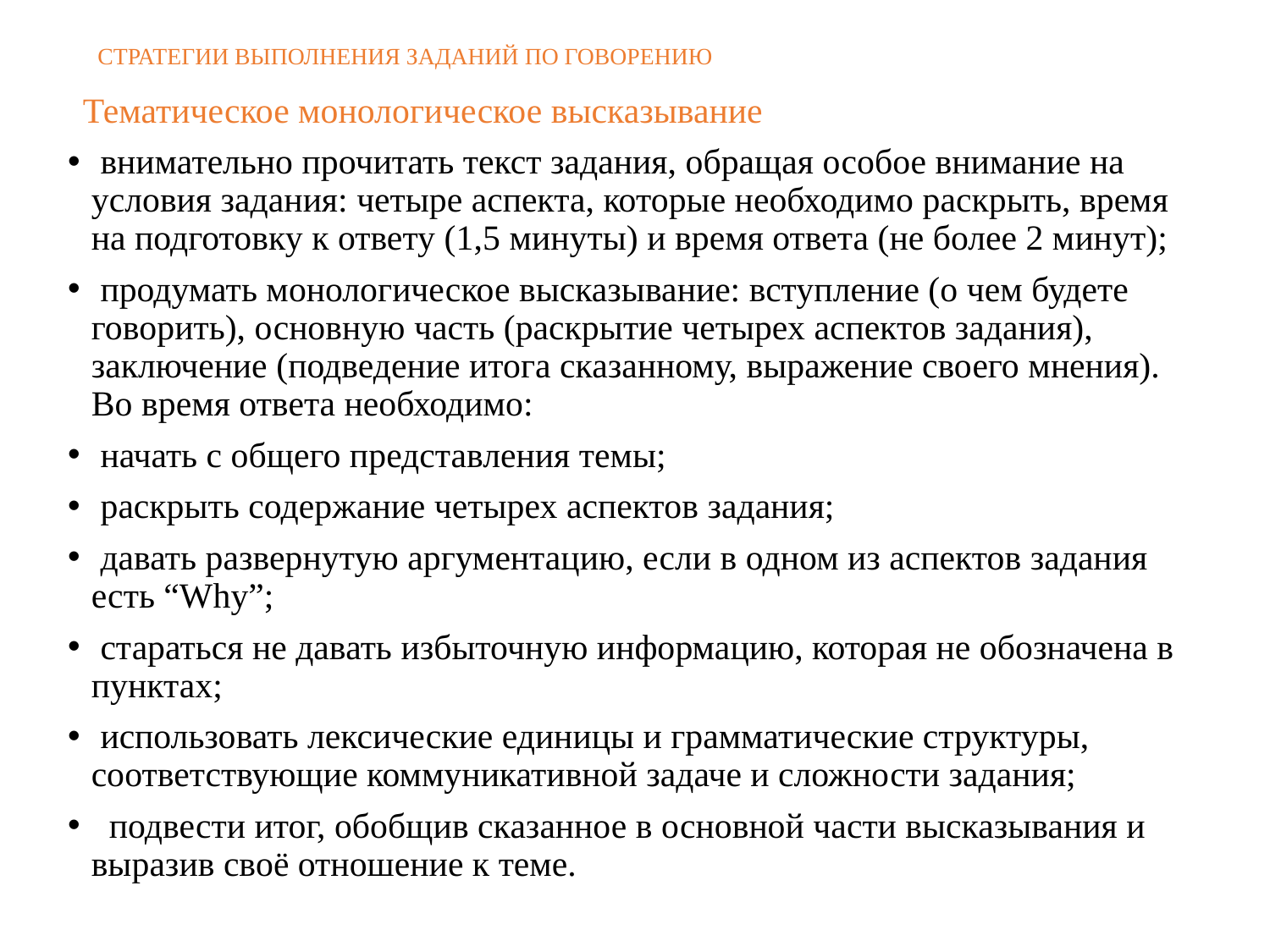

# СТРАТЕГИИ ВЫПОЛНЕНИЯ ЗАДАНИЙ ПО ГОВОРЕНИЮ
Тематическое монологическое высказывание
 внимательно прочитать текст задания, обращая особое внимание на условия задания: четыре аспекта, которые необходимо раскрыть, время на подготовку к ответу (1,5 минуты) и время ответа (не более 2 минут);
 продумать монологическое высказывание: вступление (о чем будете говорить), основную часть (раскрытие четырех аспектов задания), заключение (подведение итога сказанному, выражение своего мнения). Во время ответа необходимо:
 начать с общего представления темы;
 раскрыть содержание четырех аспектов задания;
 давать развернутую аргументацию, если в одном из аспектов задания есть “Why”;
 стараться не давать избыточную информацию, которая не обозначена в пунктах;
 использовать лексические единицы и грамматические структуры, соответствующие коммуникативной задаче и сложности задания;
  подвести итог, обобщив сказанное в основной части высказывания и выразив своё отношение к теме.